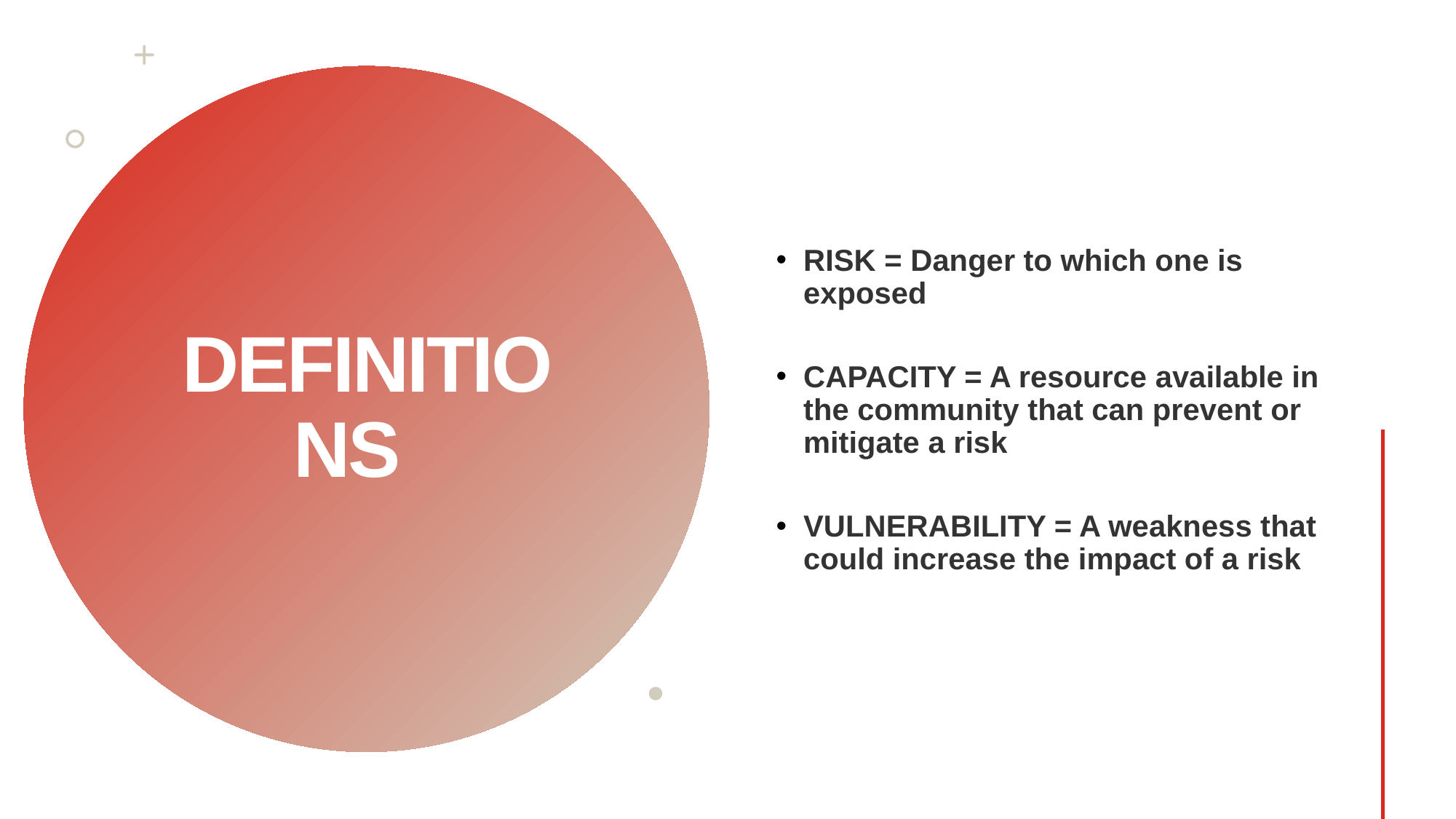

RISK = Danger to which one is exposed

CAPACITY = A resource available in the community that can prevent or mitigate a risk

VULNERABILITY = A weakness that could increase the impact of a risk

# definitions